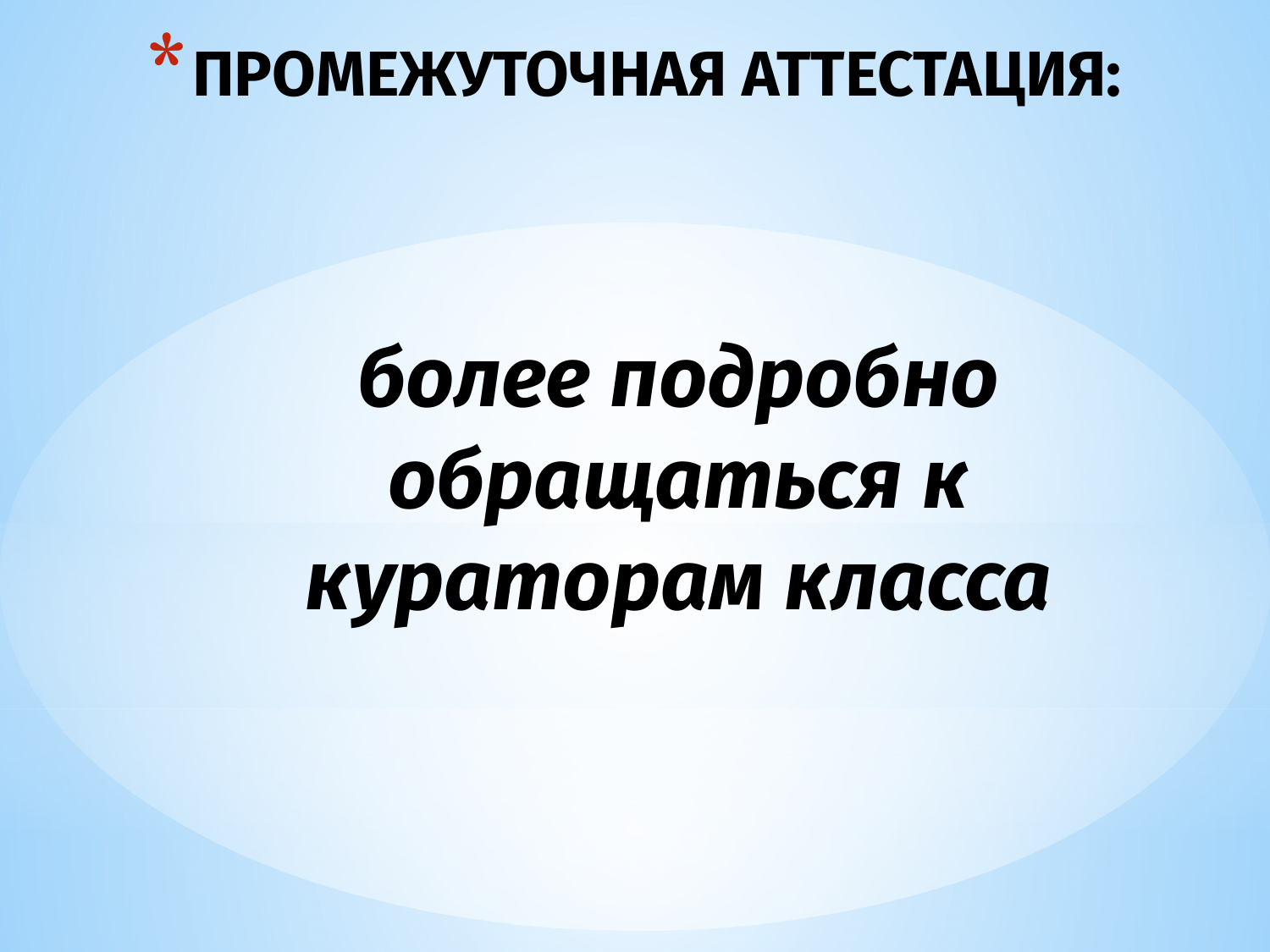

# ПРОМЕЖУТОЧНАЯ АТТЕСТАЦИЯ:
более подробно обращаться к кураторам класса